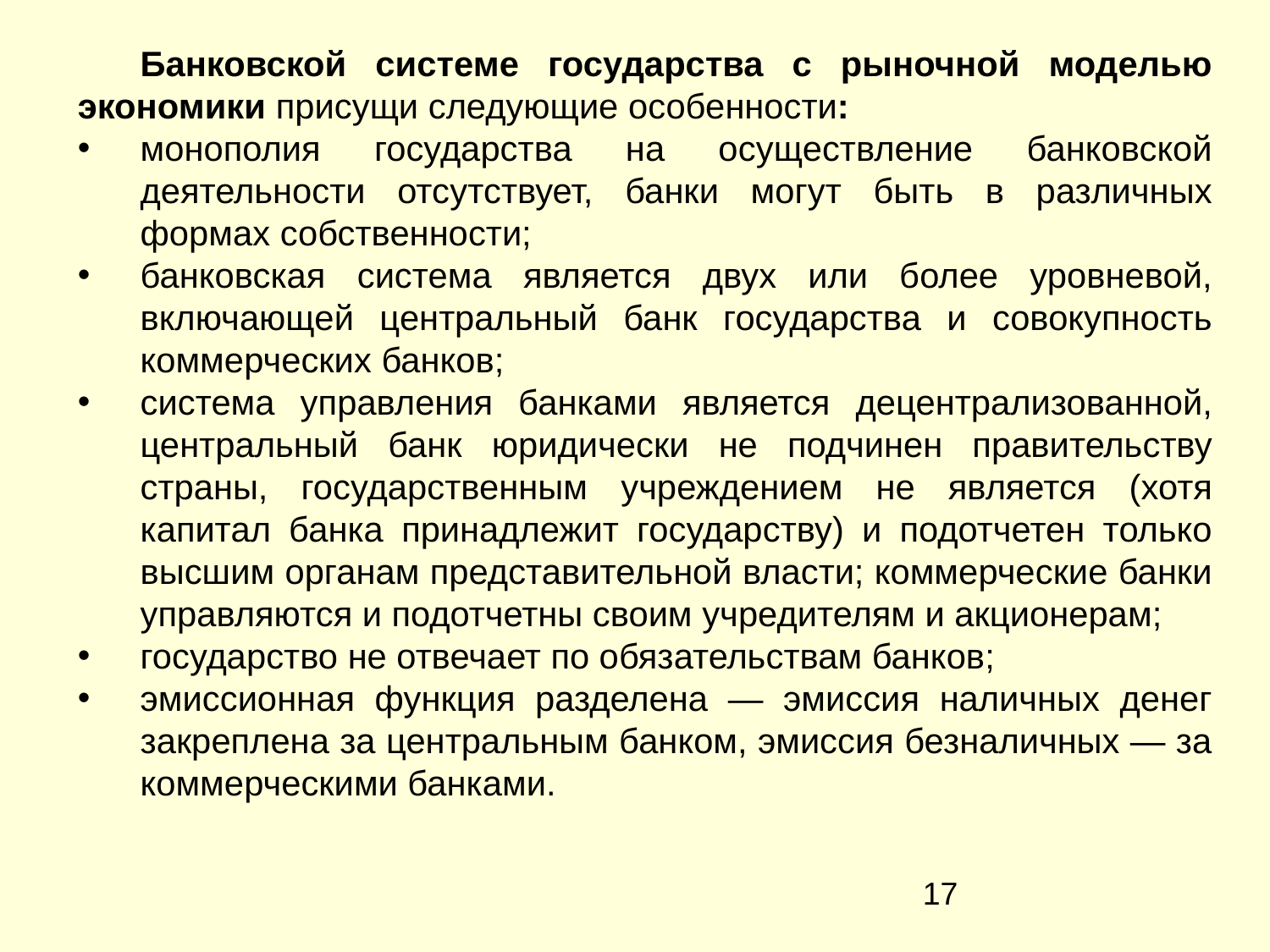

Банковской системе государства с рыночной моделью экономики присущи следующие особенности:
монополия государства на осуществление банковской деятельности отсутствует, банки могут быть в различных формах собственности;
банковская система является двух или более уровневой, включающей центральный банк государства и совокупность коммерческих банков;
система управления банками является децентрализованной, центральный банк юридически не подчинен правительству страны, государственным учреждением не является (хотя капитал банка принадлежит государству) и подотчетен только высшим органам представительной власти; коммерческие банки управляются и подотчетны своим учредителям и акционерам;
государство не отвечает по обязательствам банков;
эмиссионная функция разделена — эмиссия наличных денег закреплена за центральным банком, эмиссия безналичных — за коммерческими банками.
17